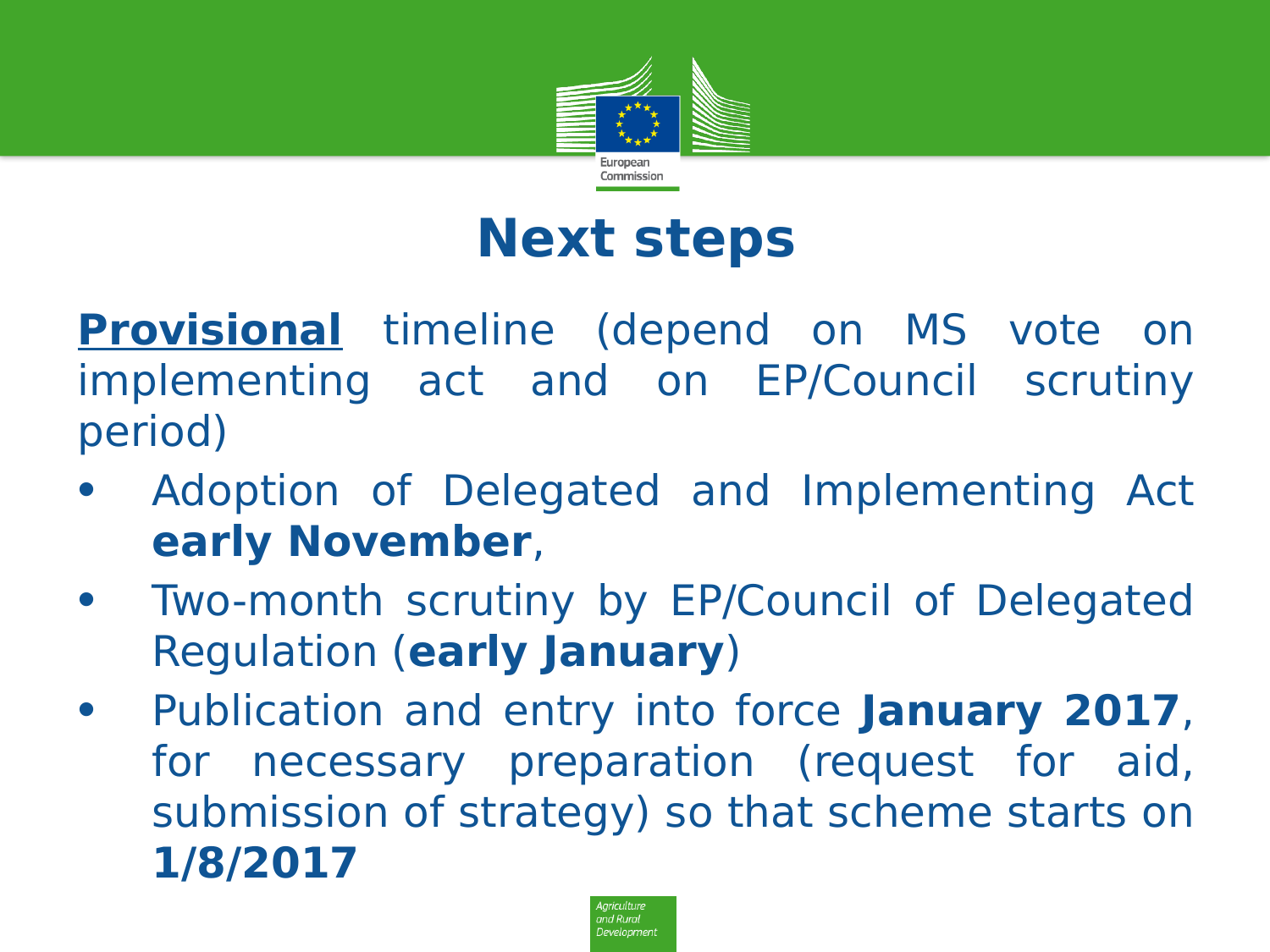

# Next steps
Provisional timeline (depend on MS vote on implementing act and on EP/Council scrutiny period)
Adoption of Delegated and Implementing Act early November,
Two-month scrutiny by EP/Council of Delegated Regulation (early January)
Publication and entry into force January 2017, for necessary preparation (request for aid, submission of strategy) so that scheme starts on 1/8/2017